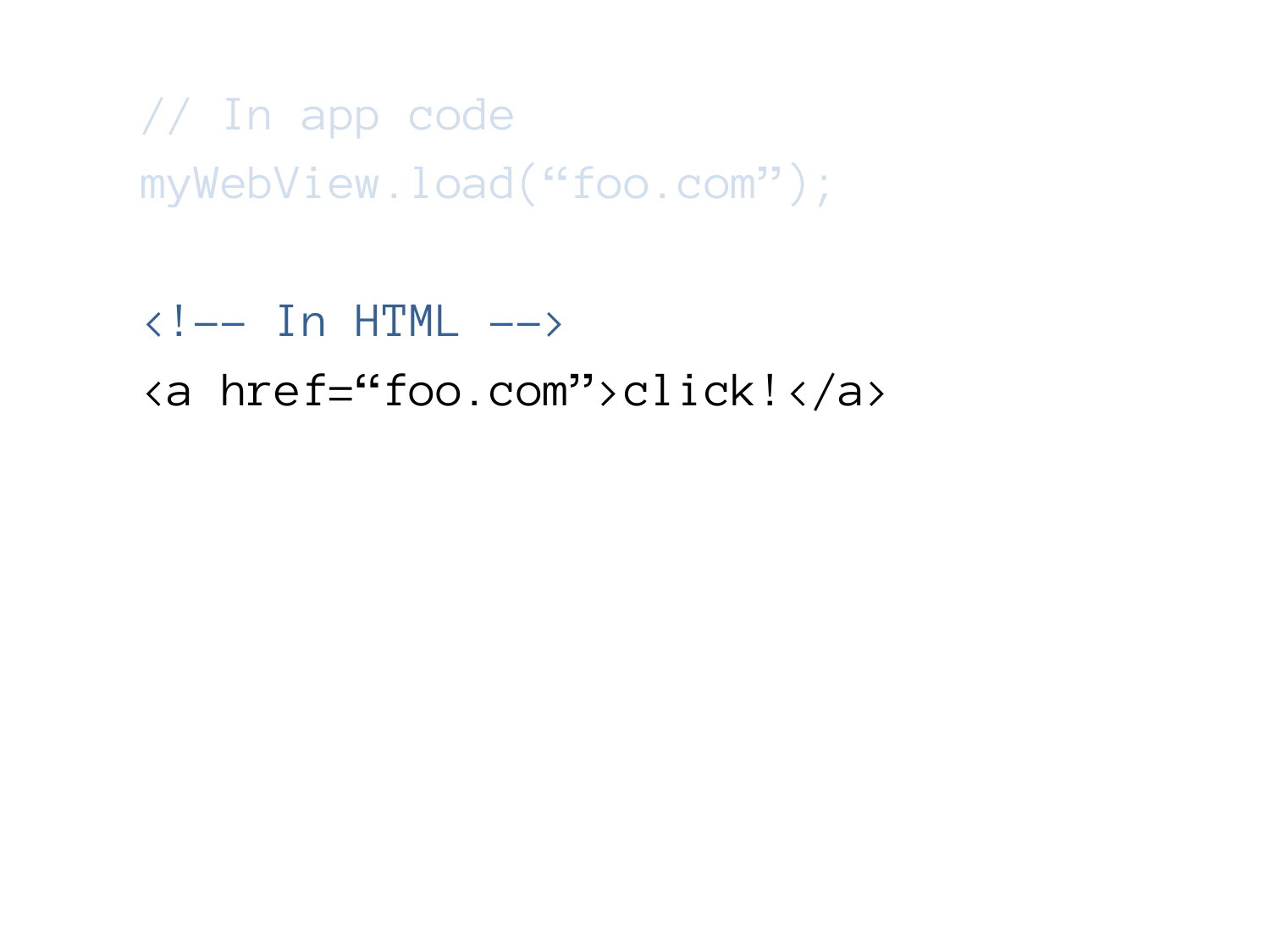

// In app code
myWebView.load(“foo.com”);

<!-- In HTML -->
<a href=“foo.com”>click!</a>